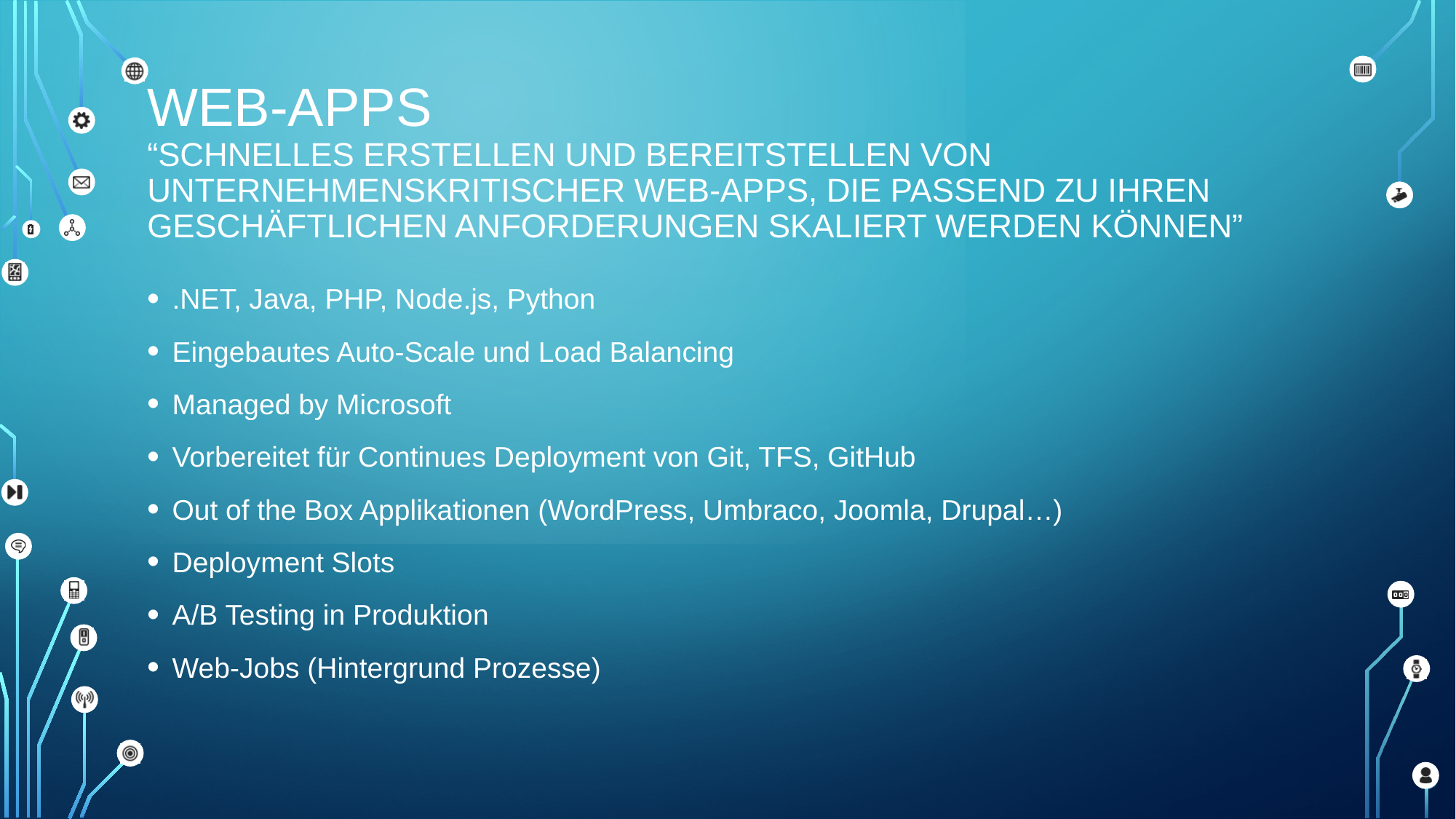

# Web-Apps “Schnelles Erstellen und bereitstellen von unternehmenskritischer Web-Apps, die passend zu ihren geschäftlichen Anforderungen skaliert werden können”
.NET, Java, PHP, Node.js, Python
Eingebautes Auto-Scale und Load Balancing
Managed by Microsoft
Vorbereitet für Continues Deployment von Git, TFS, GitHub
Out of the Box Applikationen (WordPress, Umbraco, Joomla, Drupal…)
Deployment Slots
A/B Testing in Produktion
Web-Jobs (Hintergrund Prozesse)